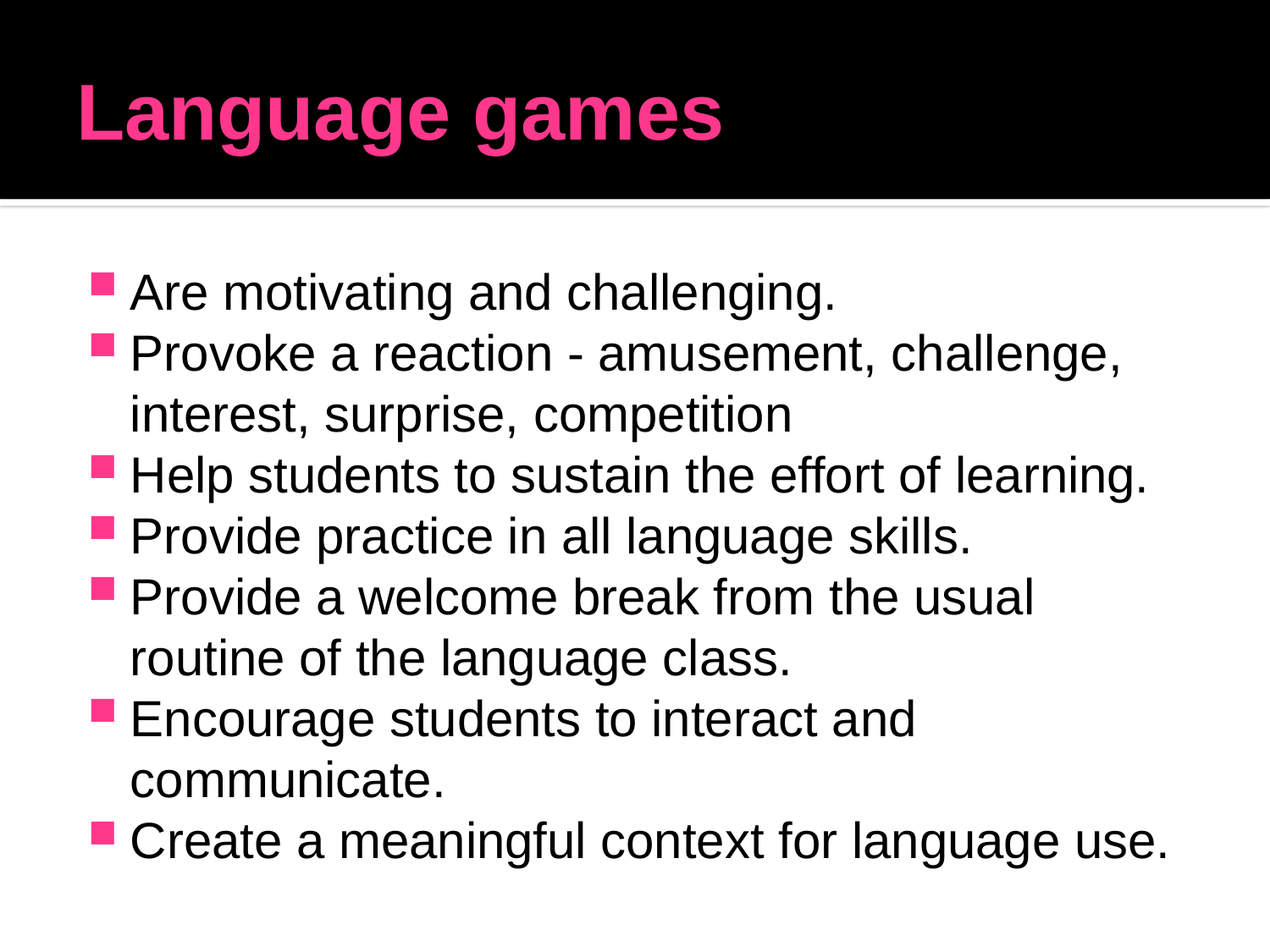

# Language games
Are motivating and challenging.
Provoke a reaction - amusement, challenge, interest, surprise, competition
Help students to sustain the effort of learning.
Provide practice in all language skills.
Provide a welcome break from the usual routine of the language class.
Encourage students to interact and communicate.
Create a meaningful context for language use.